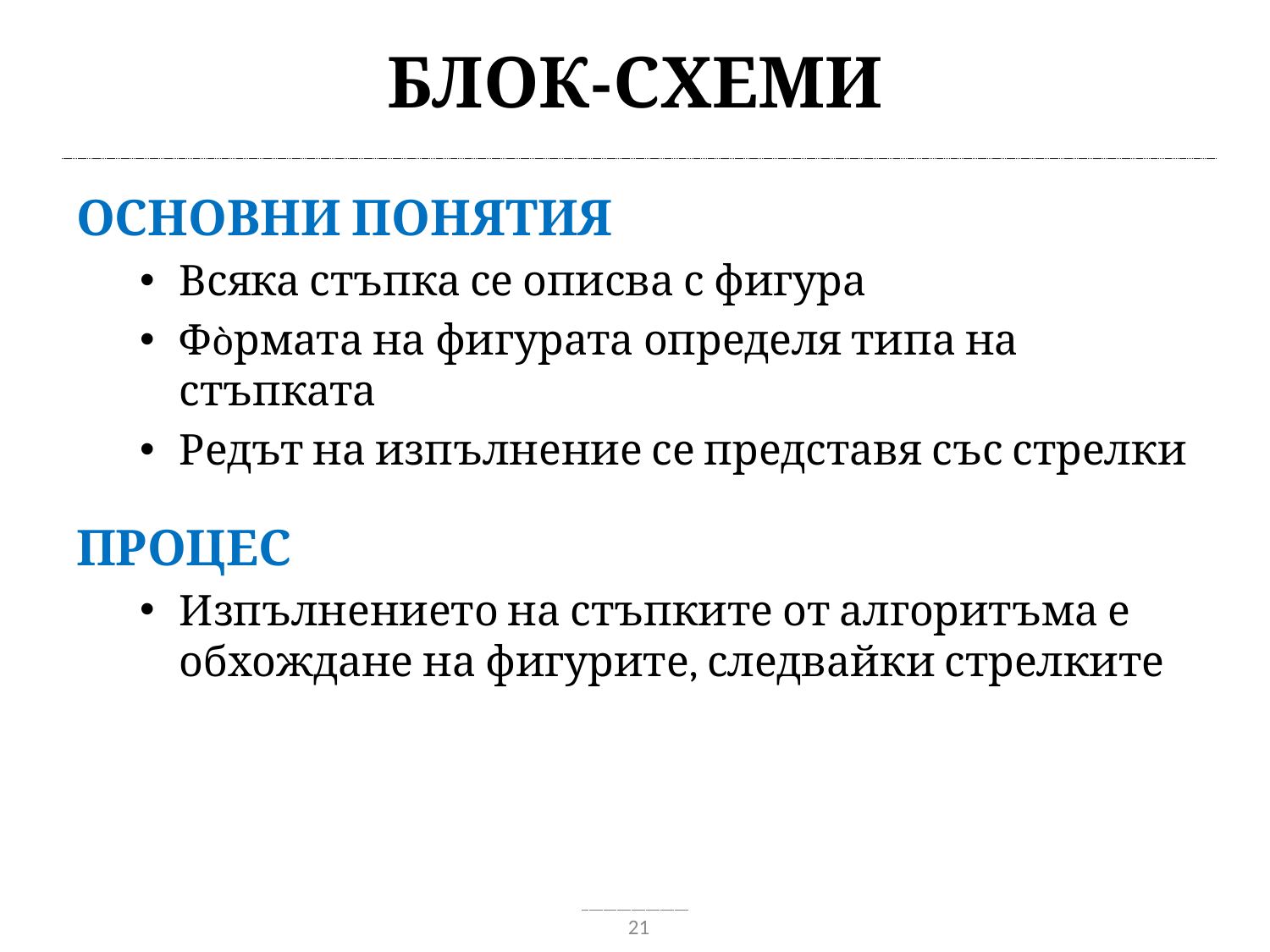

# Блок-схеми
Основни понятия
Всяка стъпка се описва с фигура
Фòрмата на фигурата определя типа на стъпката
Редът на изпълнение се представя със стрелки
Процес
Изпълнението на стъпките от алгоритъма е обхождане на фигурите, следвайки стрелките
21